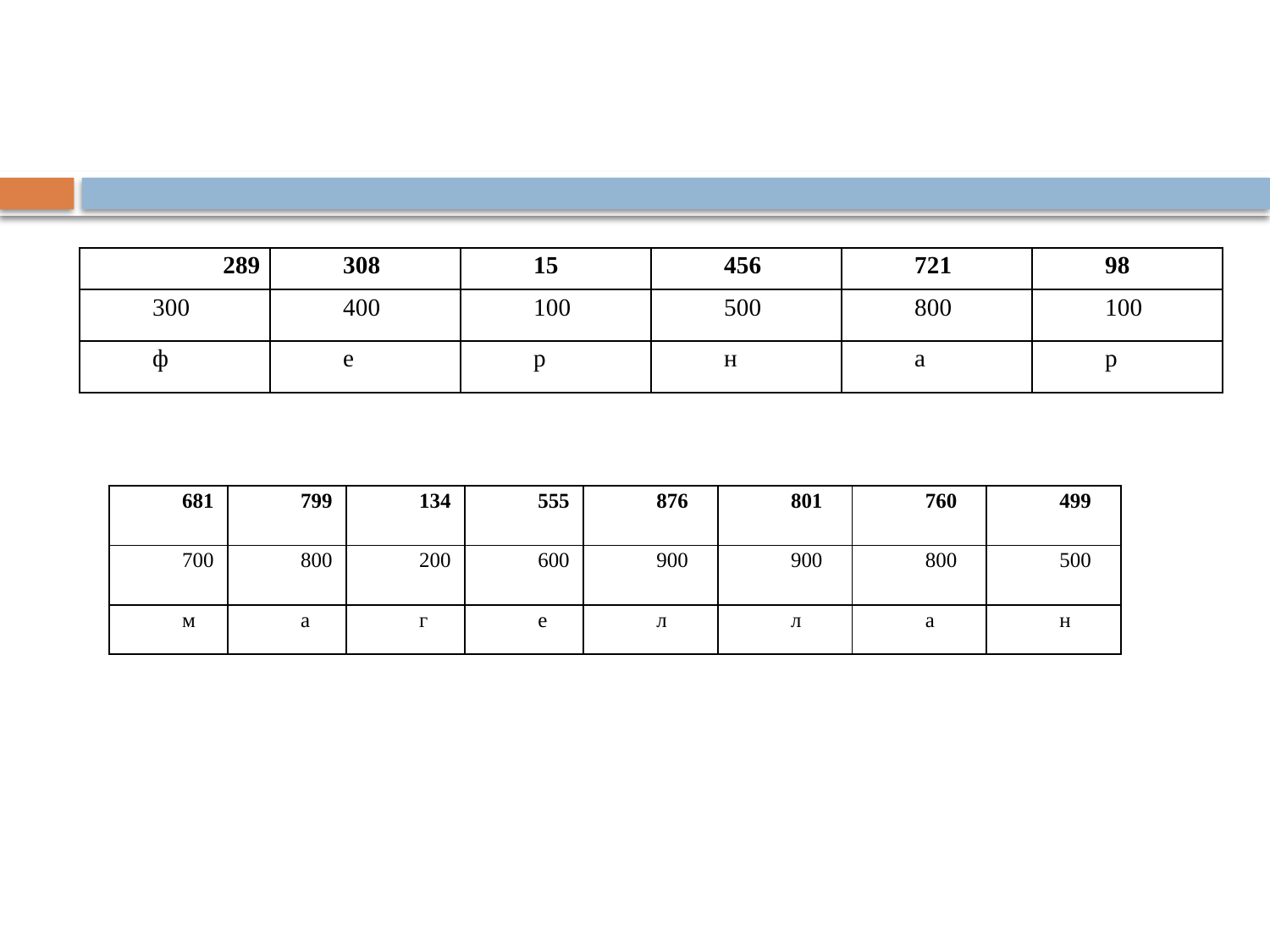

#
| 289 | 308 | 15 | 456 | 721 | 98 |
| --- | --- | --- | --- | --- | --- |
| 300 | 400 | 100 | 500 | 800 | 100 |
| ф | е | р | н | а | р |
| 681 | 799 | 134 | 555 | 876 | 801 | 760 | 499 |
| --- | --- | --- | --- | --- | --- | --- | --- |
| 700 | 800 | 200 | 600 | 900 | 900 | 800 | 500 |
| м | а | г | е | л | л | а | н |